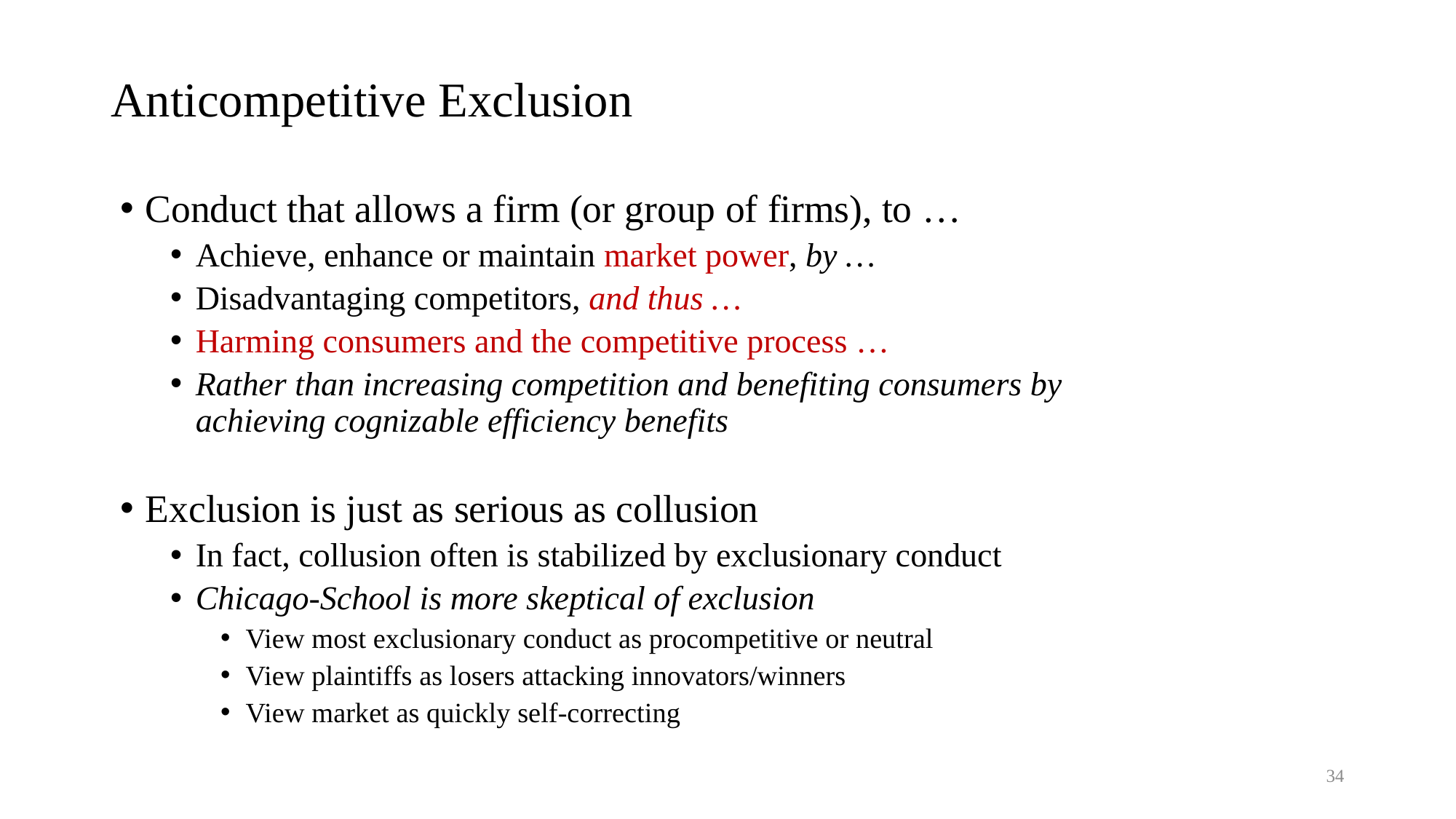

# Anticompetitive Exclusion
Conduct that allows a firm (or group of firms), to …
Achieve, enhance or maintain market power, by …
Disadvantaging competitors, and thus …
Harming consumers and the competitive process …
Rather than increasing competition and benefiting consumers by achieving cognizable efficiency benefits
Exclusion is just as serious as collusion
In fact, collusion often is stabilized by exclusionary conduct
Chicago-School is more skeptical of exclusion
View most exclusionary conduct as procompetitive or neutral
View plaintiffs as losers attacking innovators/winners
View market as quickly self-correcting

34